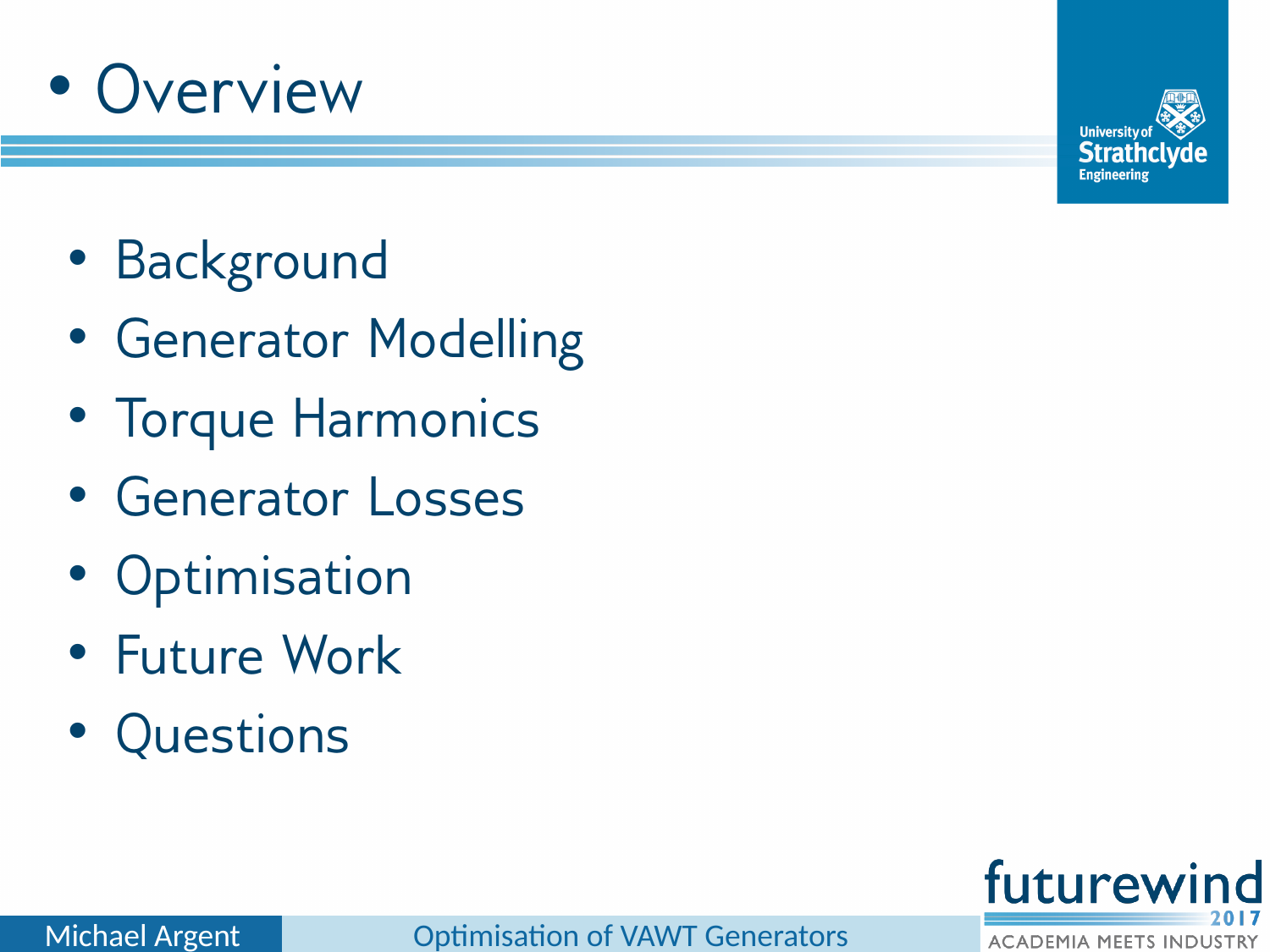

Overview
Background
Generator Modelling
Torque Harmonics
Generator Losses
Optimisation
Future Work
Questions